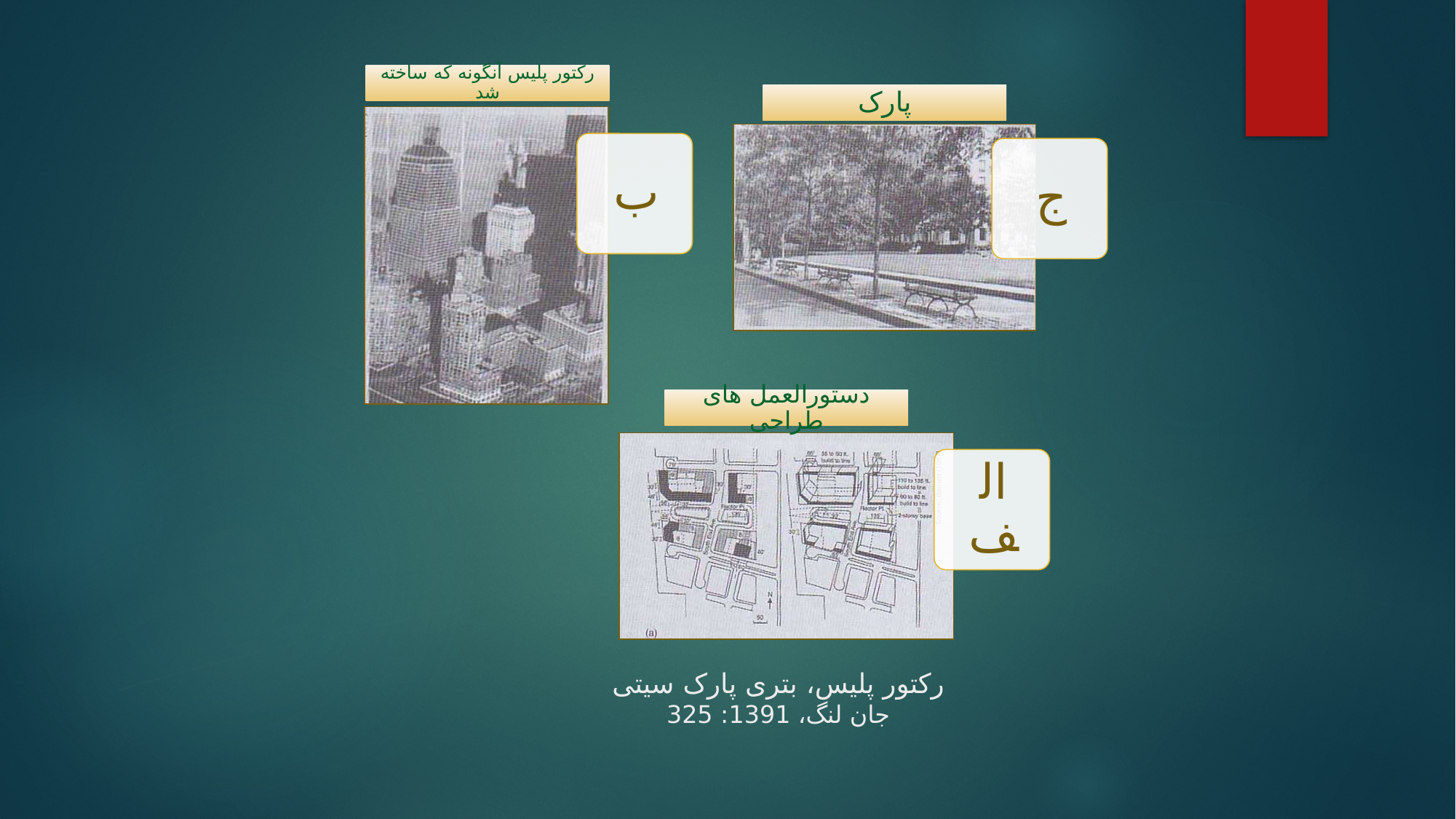

ب
رکتور پلیس آنگونه که ساخته شد
ج
پارک
الف
دستورالعمل های طراحی
رکتور پلیس، بتری پارک سیتی
جان لنگ، 1391: 325